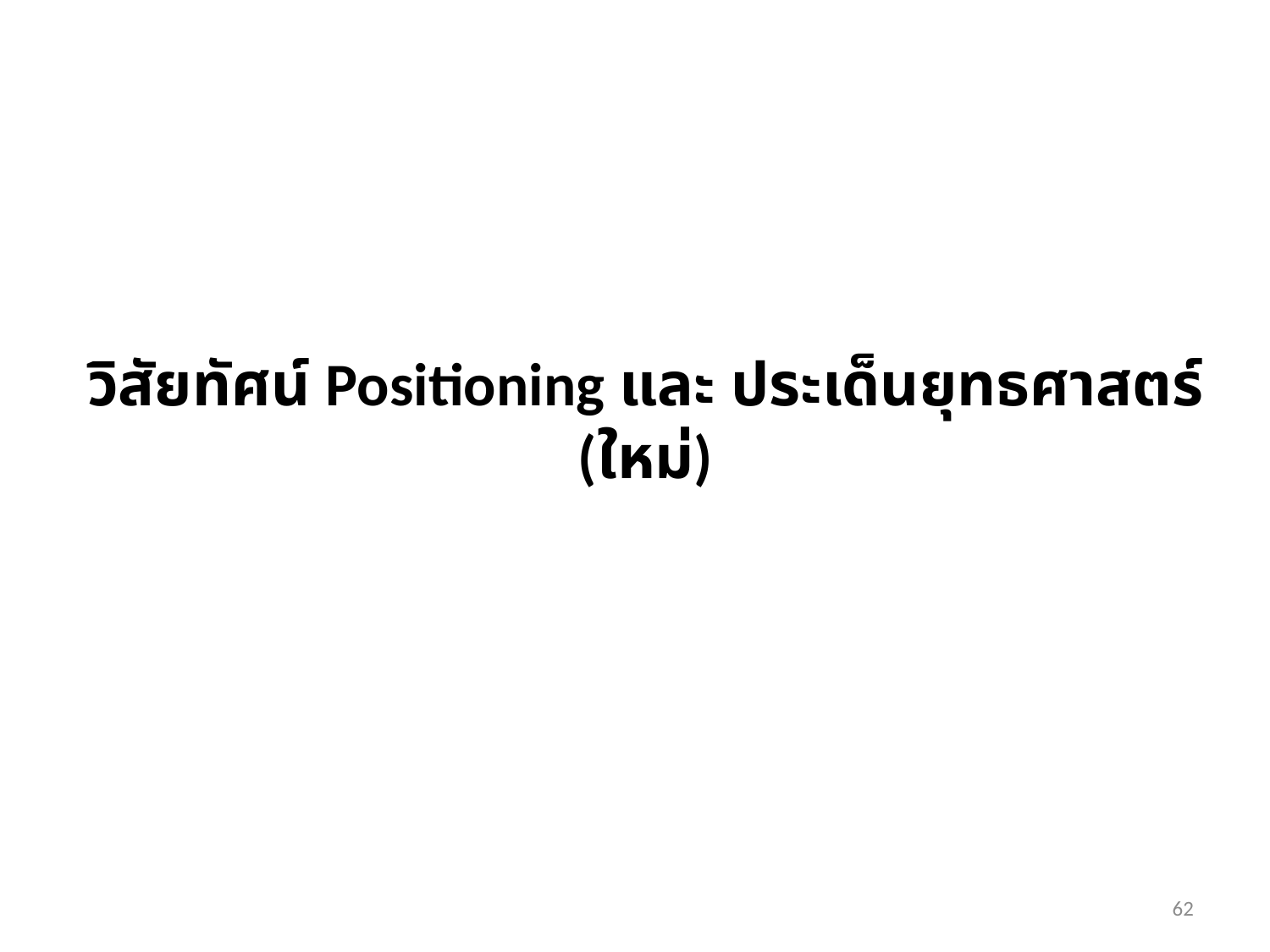

# วิสัยทัศน์ Positioning และ ประเด็นยุทธศาสตร์ (ใหม่)
62